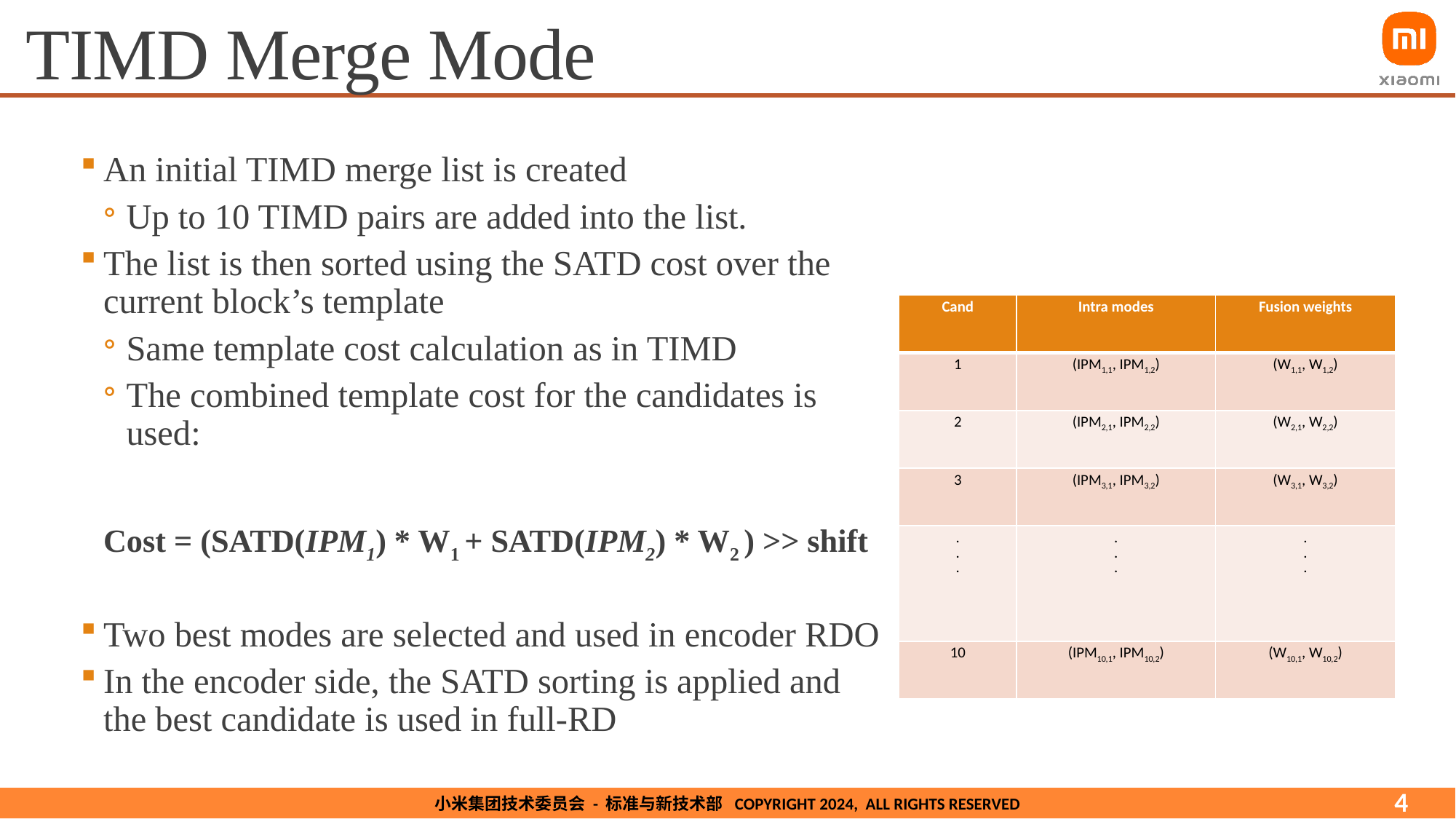

# TIMD Merge Mode
An initial TIMD merge list is created
Up to 10 TIMD pairs are added into the list.
The list is then sorted using the SATD cost over the current block’s template
Same template cost calculation as in TIMD
The combined template cost for the candidates is used:

Cost = (SATD(IPM1) * W1 + SATD(IPM2) * W2 ) >> shift

Two best modes are selected and used in encoder RDO
In the encoder side, the SATD sorting is applied and the best candidate is used in full-RD
| Cand | Intra modes | Fusion weights |
| --- | --- | --- |
| 1 | (IPM1,1, IPM1,2) | (W1,1, W1,2) |
| 2 | (IPM2,1, IPM2,2) | (W2,1, W2,2) |
| 3 | (IPM3,1, IPM3,2) | (W3,1, W3,2) |
| . . . | . . . | . . . |
| 10 | (IPM10,1, IPM10,2) | (W10,1, W10,2) |
4